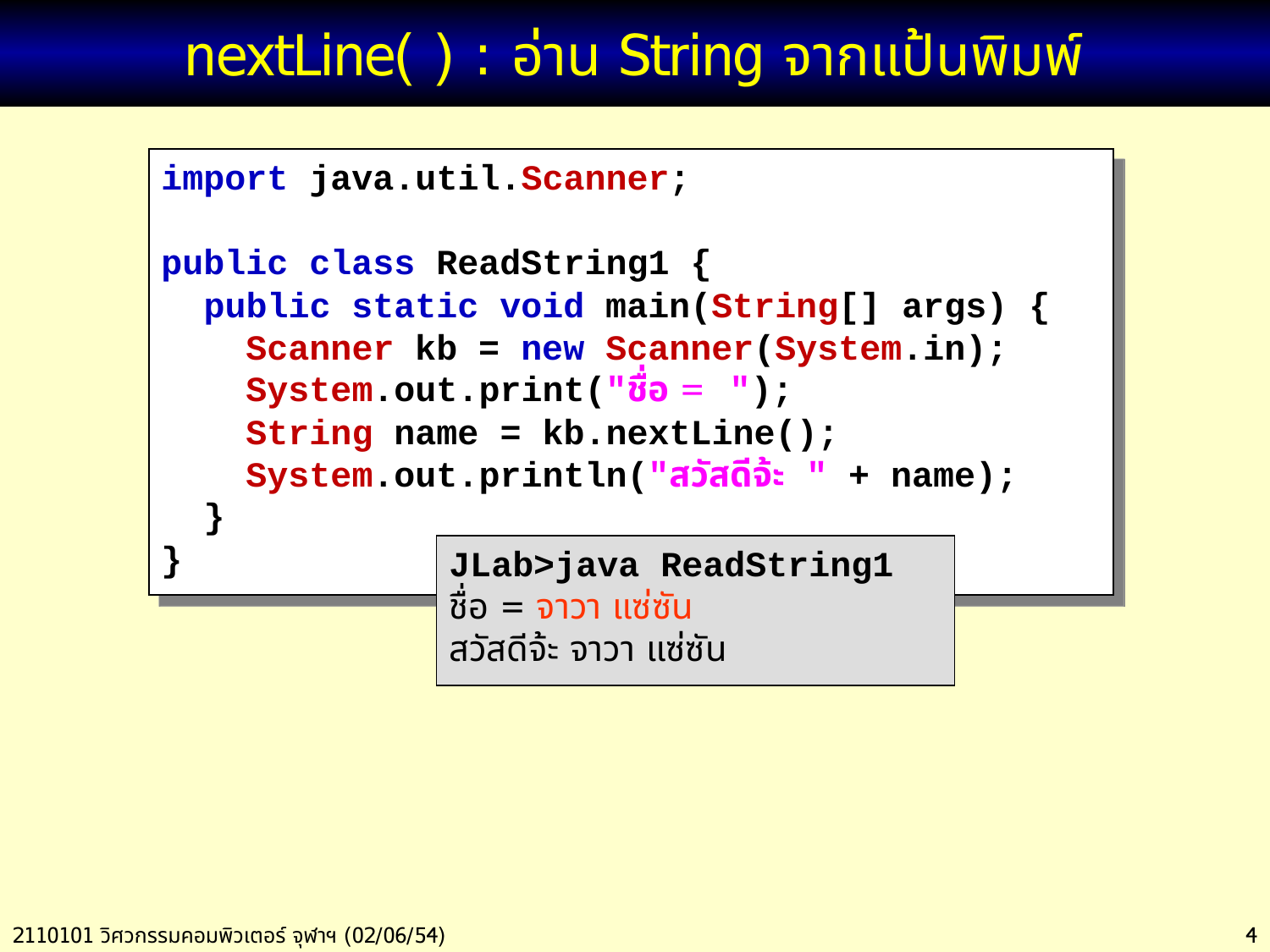

# nextLine( ) : อ่าน String จากแป้นพิมพ์
import java.util.Scanner;

public class ReadString1 {
  public static void main(String[] args) {
    Scanner kb = new Scanner(System.in);
    System.out.print("ชื่อ = ");
    String name = kb.nextLine();
    System.out.println("สวัสดีจ้ะ " + name);
  }
}
JLab>java ReadString1
ชื่อ = จาวา แซ่ซัน
สวัสดีจ้ะ จาวา แซ่ซัน